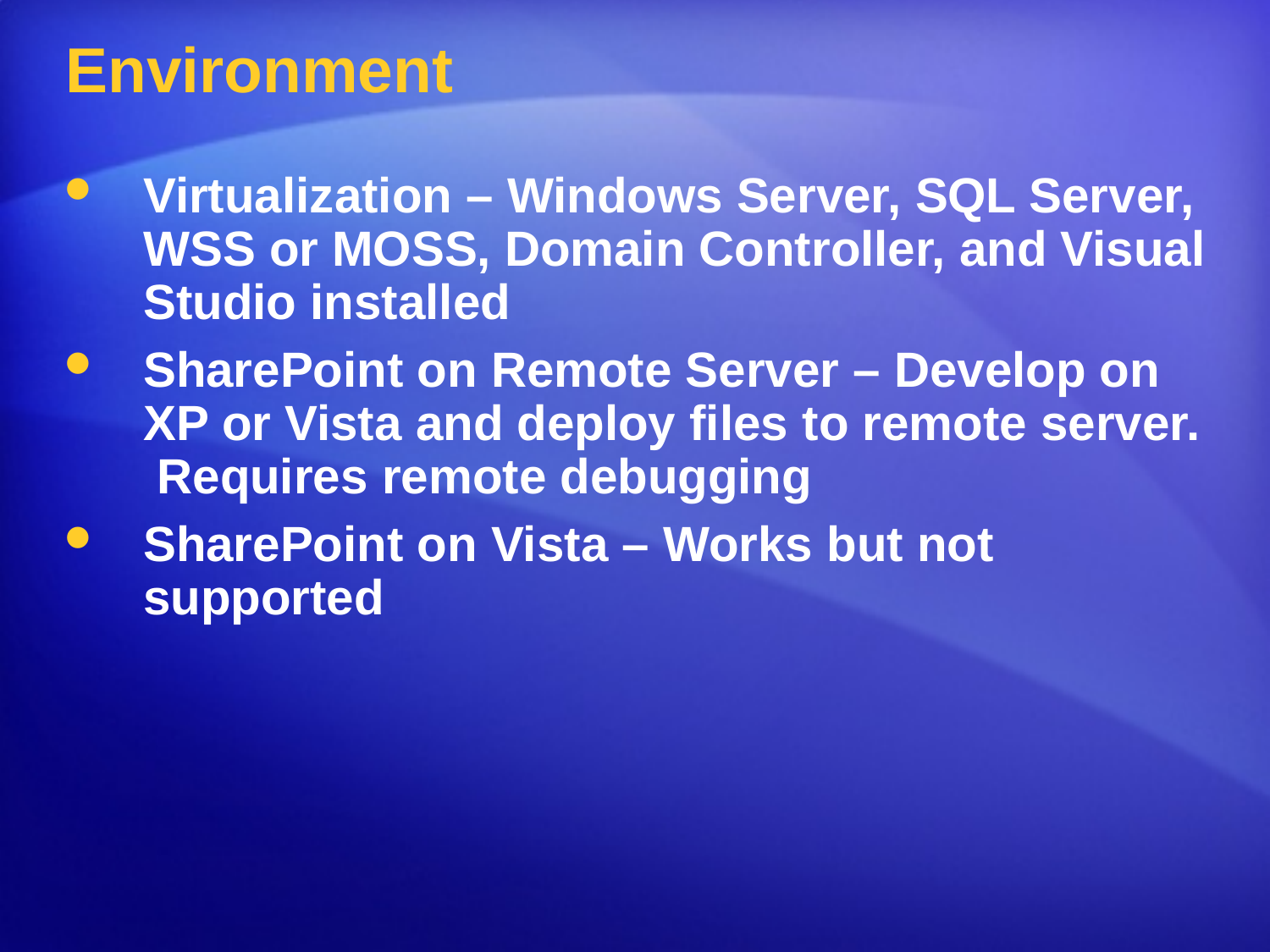

# Environment
Virtualization – Windows Server, SQL Server, WSS or MOSS, Domain Controller, and Visual Studio installed
SharePoint on Remote Server – Develop on XP or Vista and deploy files to remote server.  Requires remote debugging
SharePoint on Vista – Works but not supported